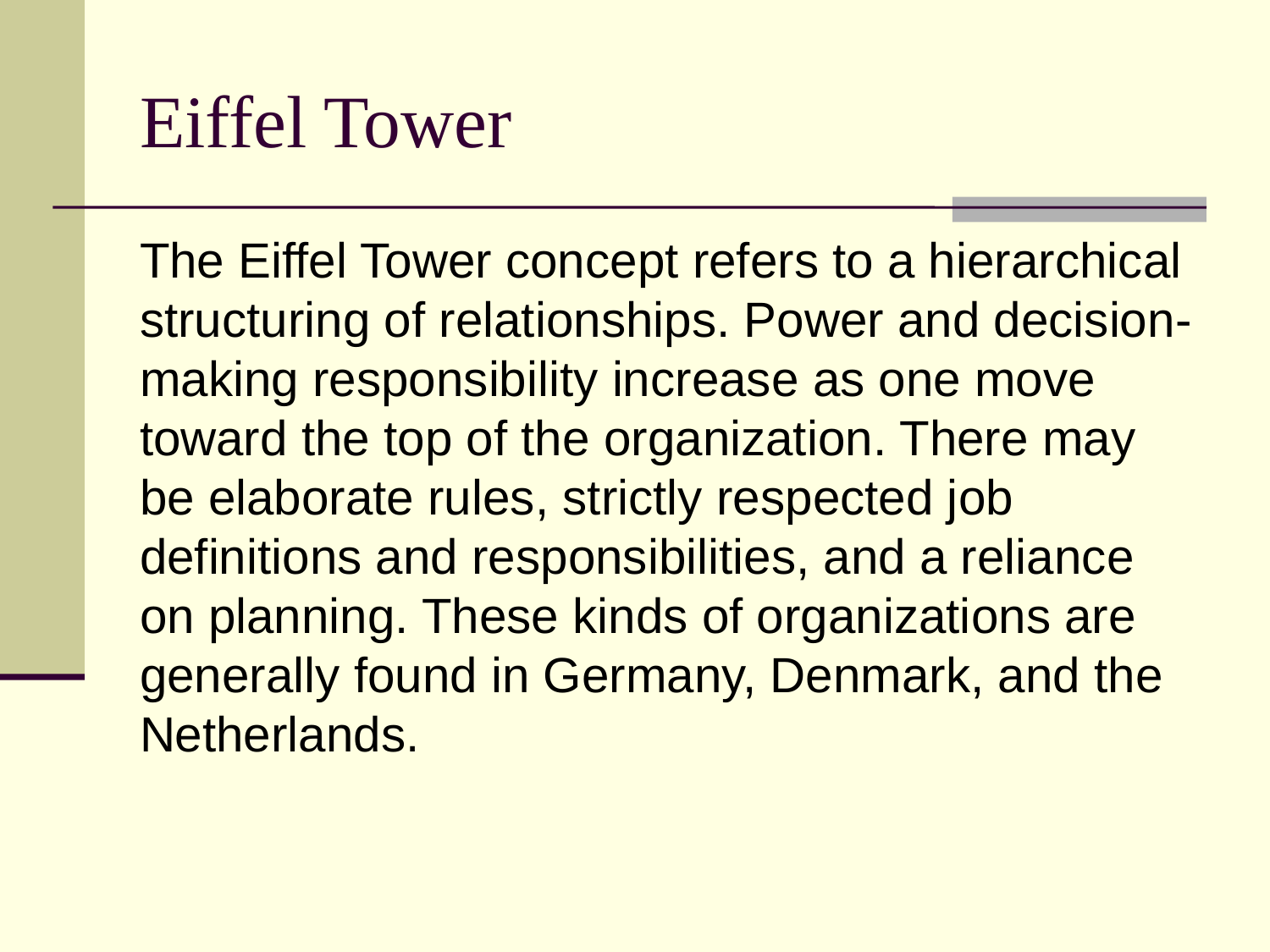

# Eiffel Tower
The Eiffel Tower concept refers to a hierarchical structuring of relationships. Power and decision-making responsibility increase as one move toward the top of the organization. There may be elaborate rules, strictly respected job definitions and responsibilities, and a reliance on planning. These kinds of organizations are generally found in Germany, Denmark, and the Netherlands.